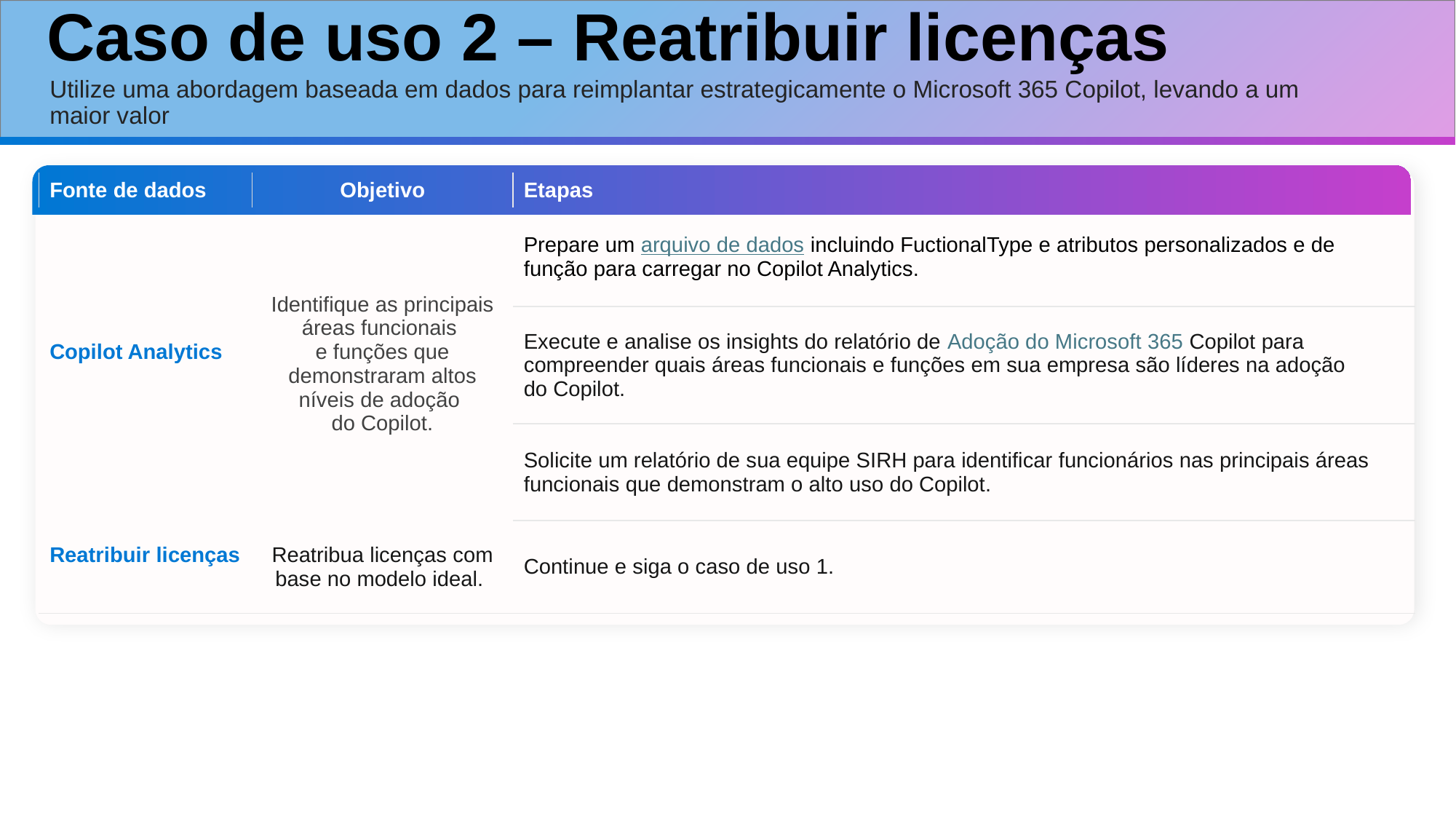

# Caso de uso 2 – Reatribuir licenças

Utilize uma abordagem baseada em dados para reimplantar estrategicamente o Microsoft 365 Copilot, levando a um maior valor

| Fonte de dados | Objetivo | Etapas |
| --- | --- | --- |
| Copilot Analytics | Identifique as principais áreas funcionais e funções que demonstraram altos níveis de adoção do Copilot. | Prepare um arquivo de dados incluindo FuctionalType e atributos personalizados e de função para carregar no Copilot Analytics. |
|  |  | Execute e analise os insights do relatório de Adoção do Microsoft 365 Copilot para compreender quais áreas funcionais e funções em sua empresa são líderes na adoção do Copilot. |
|  |  | Solicite um relatório de sua equipe SIRH para identificar funcionários nas principais áreas funcionais que demonstram o alto uso do Copilot. |
| Reatribuir licenças | Reatribua licenças com base no modelo ideal. | Continue e siga o caso de uso 1. |